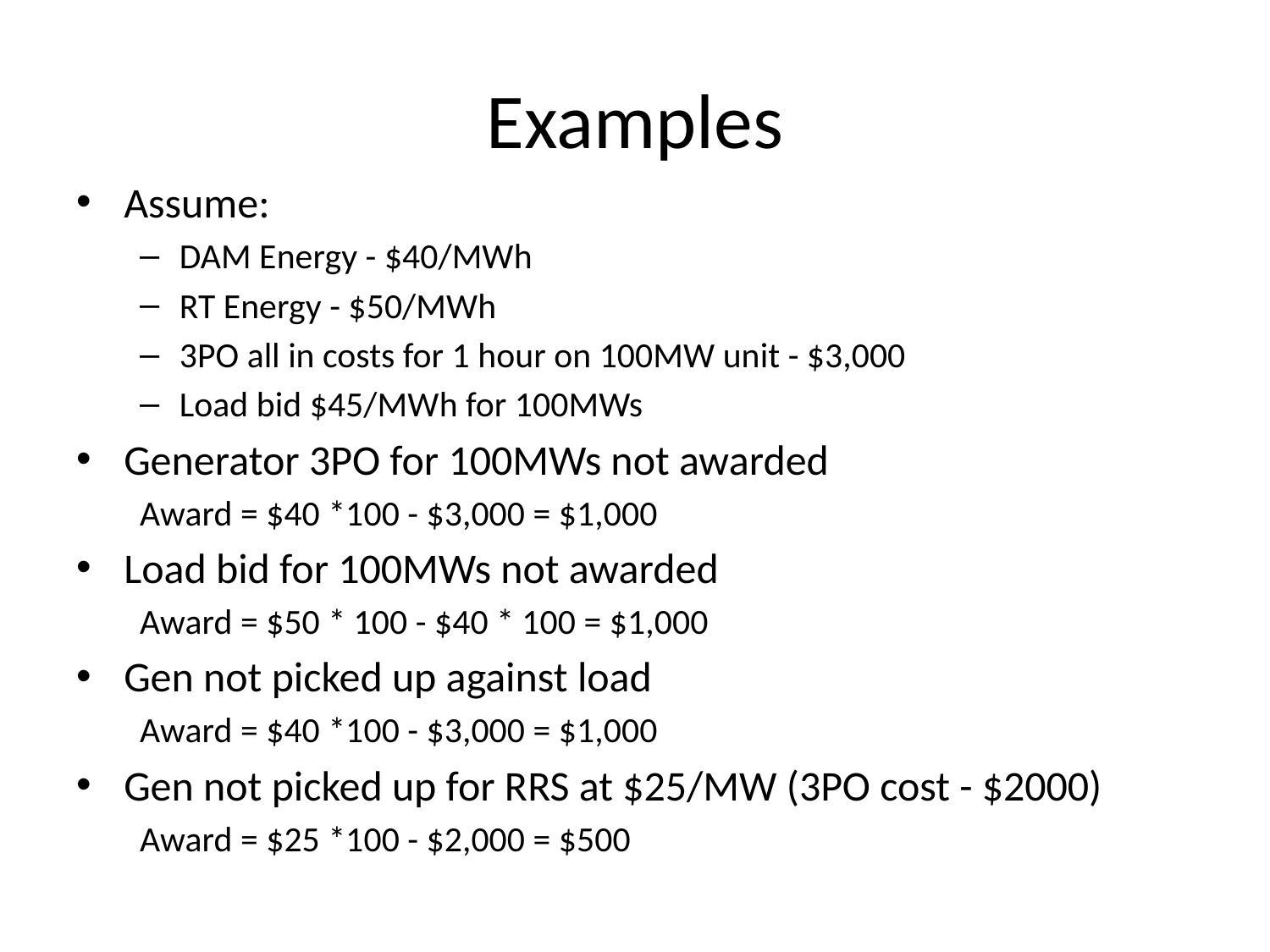

# Examples
Assume:
DAM Energy - $40/MWh
RT Energy - $50/MWh
3PO all in costs for 1 hour on 100MW unit - $3,000
Load bid $45/MWh for 100MWs
Generator 3PO for 100MWs not awarded
Award = $40 *100 - $3,000 = $1,000
Load bid for 100MWs not awarded
Award = $50 * 100 - $40 * 100 = $1,000
Gen not picked up against load
Award = $40 *100 - $3,000 = $1,000
Gen not picked up for RRS at $25/MW (3PO cost - $2000)
Award = $25 *100 - $2,000 = $500